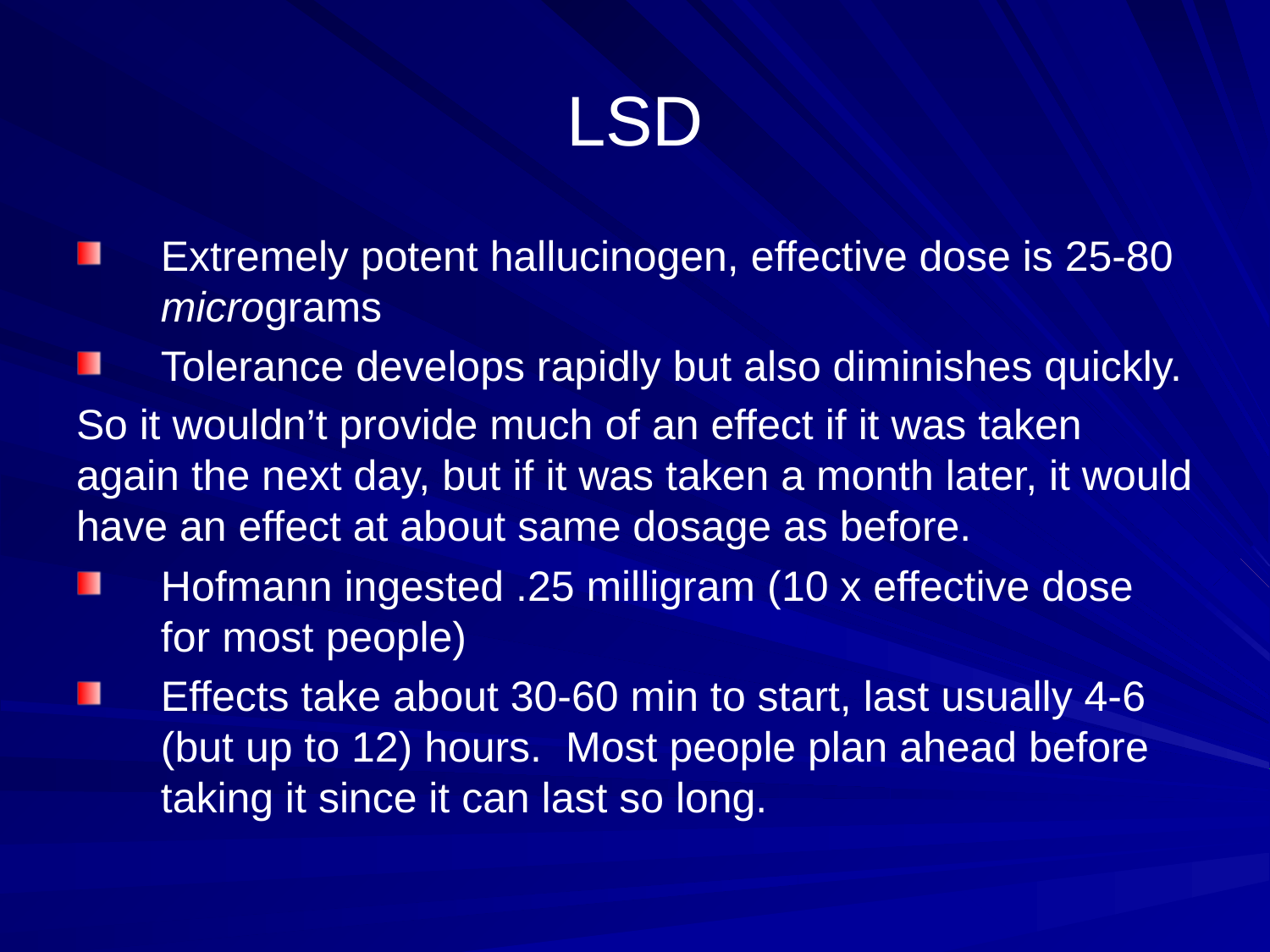

# LSD
Extremely potent hallucinogen, effective dose is 25-80 micrograms
Tolerance develops rapidly but also diminishes quickly.
So it wouldn’t provide much of an effect if it was taken again the next day, but if it was taken a month later, it would have an effect at about same dosage as before.
Hofmann ingested .25 milligram (10 x effective dose for most people)
Effects take about 30-60 min to start, last usually 4-6 (but up to 12) hours.  Most people plan ahead before taking it since it can last so long.